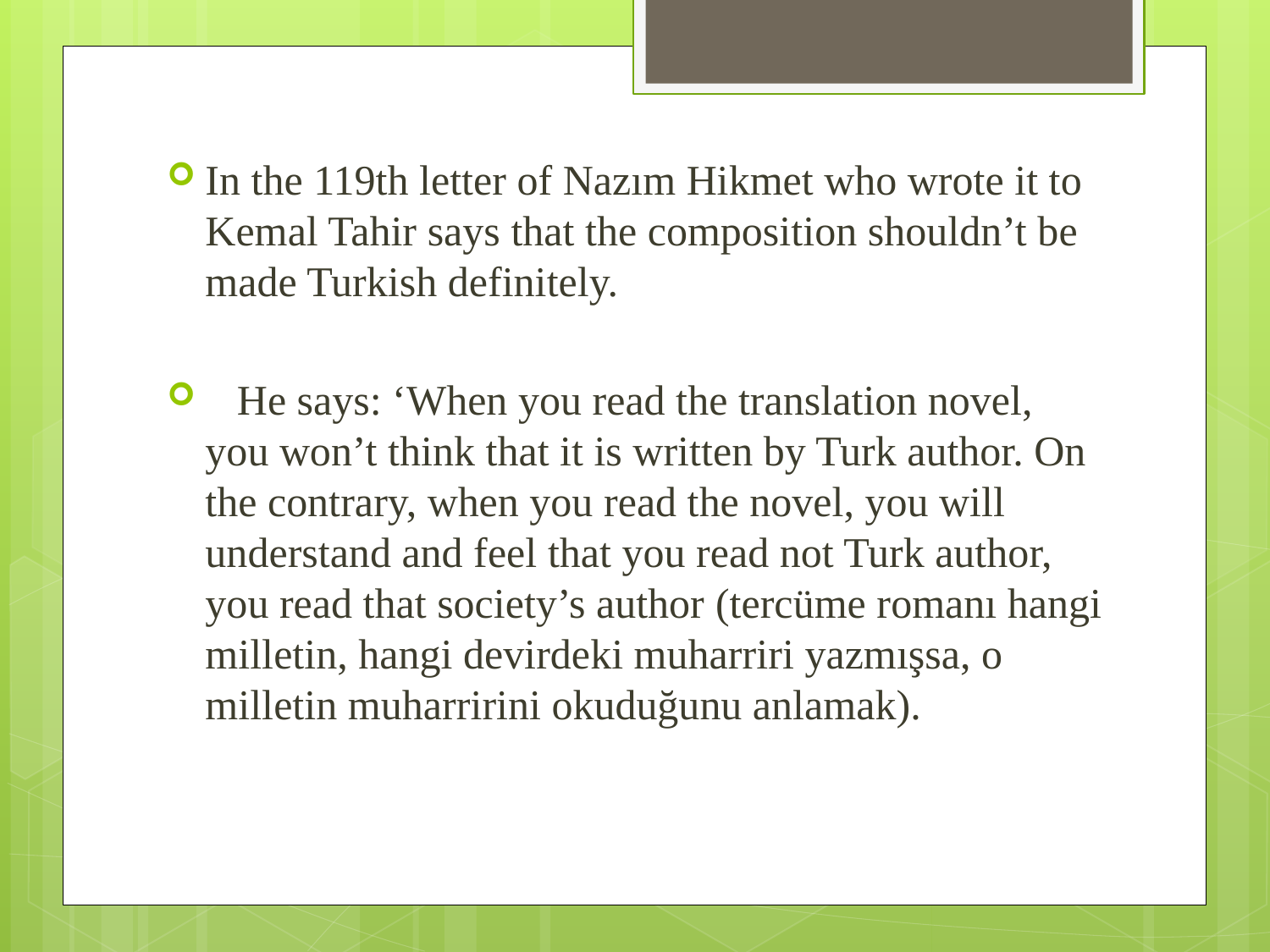

#
In the 119th letter of Nazım Hikmet who wrote it to Kemal Tahir says that the composition shouldn’t be made Turkish definitely.

   He says: ‘When you read the translation novel, you won’t think that it is written by Turk author. On the contrary, when you read the novel, you will understand and feel that you read not Turk author, you read that society’s author (tercüme romanı hangi milletin, hangi devirdeki muharriri yazmışsa, o milletin muharririni okuduğunu anlamak).